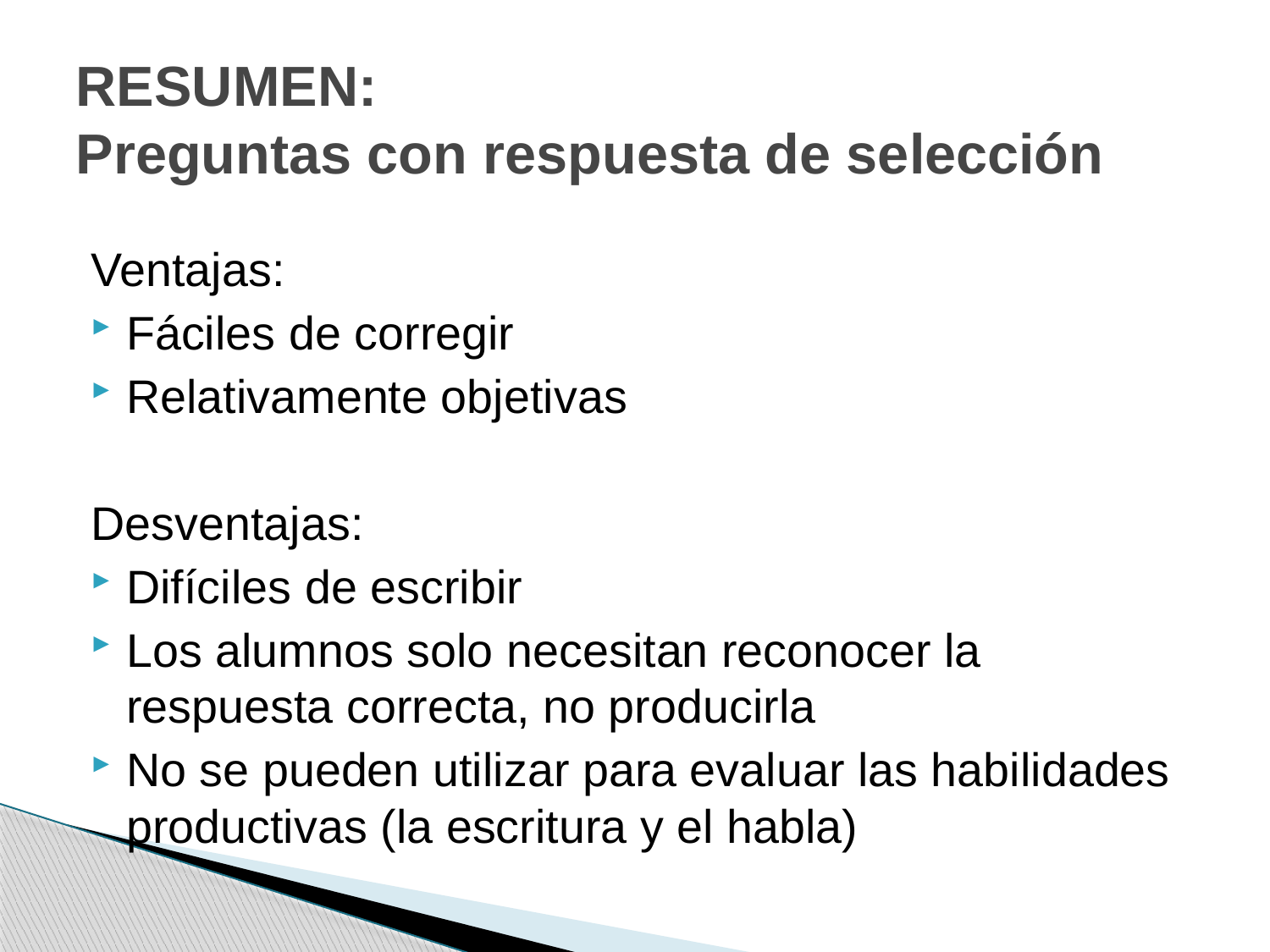

# RESUMEN: Preguntas con respuesta de selección
Ventajas:
Fáciles de corregir
Relativamente objetivas

Desventajas:
Difíciles de escribir
Los alumnos solo necesitan reconocer la respuesta correcta, no producirla
No se pueden utilizar para evaluar las habilidades productivas (la escritura y el habla)